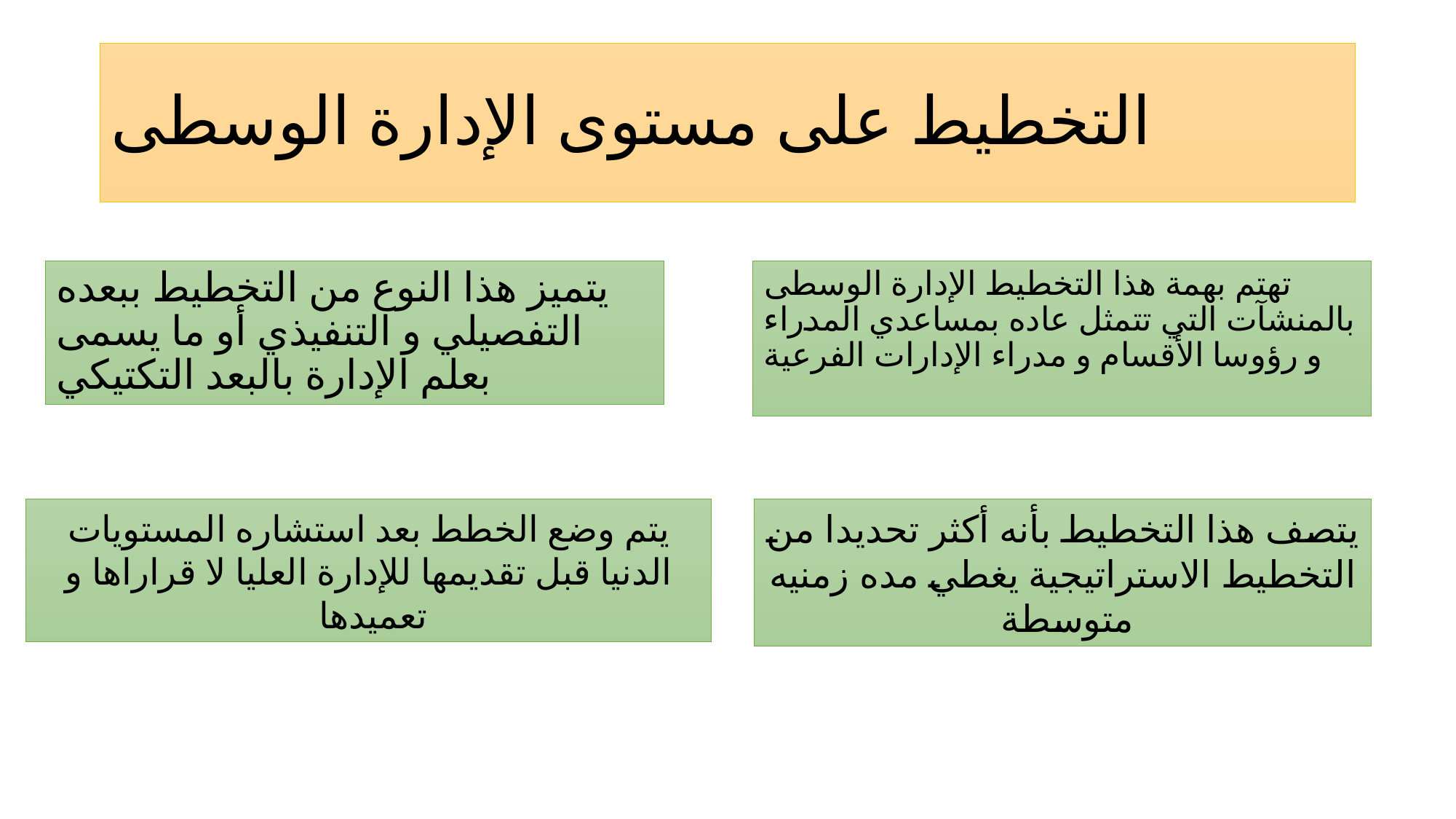

# التخطيط على مستوى الإدارة الوسطى
يتميز هذا النوع من التخطيط ببعده التفصيلي و التنفيذي أو ما يسمى بعلم الإدارة بالبعد التكتيكي
تهتم بهمة هذا التخطيط الإدارة الوسطى بالمنشآت التي تتمثل عاده بمساعدي المدراء و رؤوسا الأقسام و مدراء الإدارات الفرعية
يتم وضع الخطط بعد استشاره المستويات الدنيا قبل تقديمها للإدارة العليا لا قراراها و تعميدها
يتصف هذا التخطيط بأنه أكثر تحديدا من التخطيط الاستراتيجية يغطي مده زمنيه متوسطة